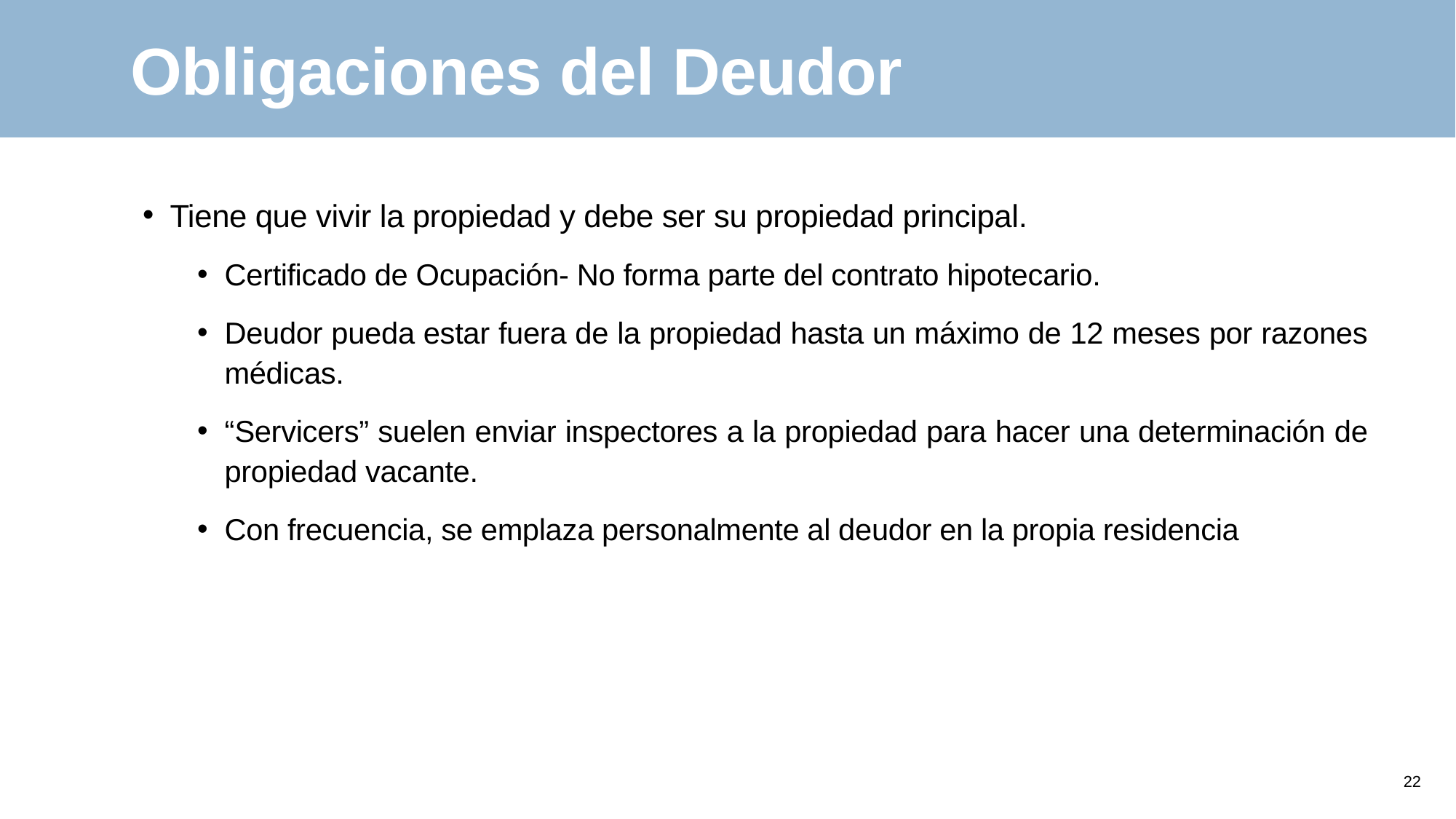

# Obligaciones del Deudor
Tiene que vivir la propiedad y debe ser su propiedad principal.
Certificado de Ocupación- No forma parte del contrato hipotecario.
Deudor pueda estar fuera de la propiedad hasta un máximo de 12 meses por razones médicas.
“Servicers” suelen enviar inspectores a la propiedad para hacer una determinación de propiedad vacante.
Con frecuencia, se emplaza personalmente al deudor en la propia residencia

22